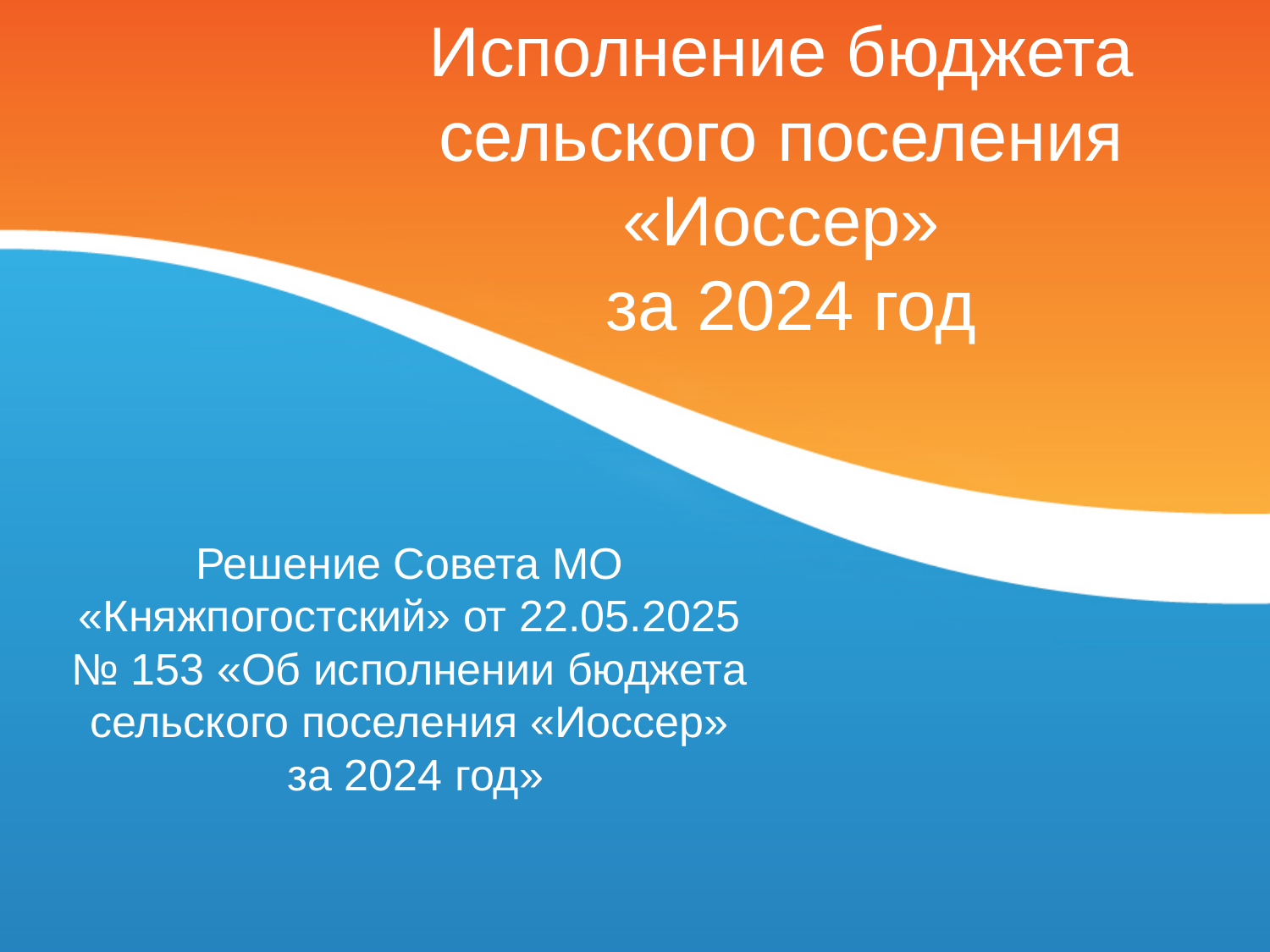

Исполнение бюджета сельского поселения
«Иоссер»
 за 2024 год
# Решение Совета МО «Княжпогостский» от 22.05.2025 № 153 «Об исполнении бюджета сельского поселения «Иоссер» за 2024 год»